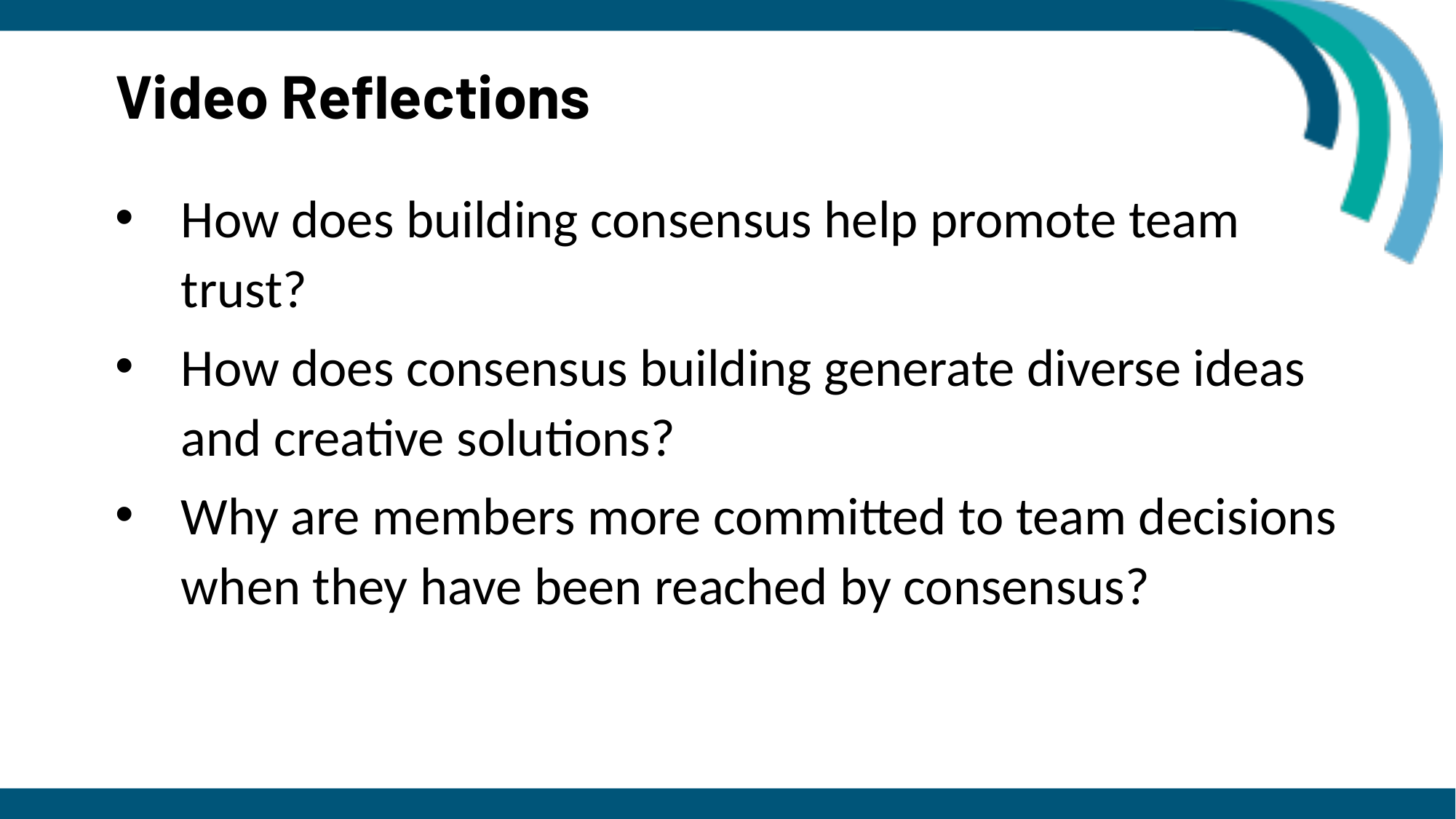

# Video Reflections Consensus Decision Making
How does building consensus help promote team trust?
How does consensus building generate diverse ideas and creative solutions?
Why are members more committed to team decisions when they have been reached by consensus?